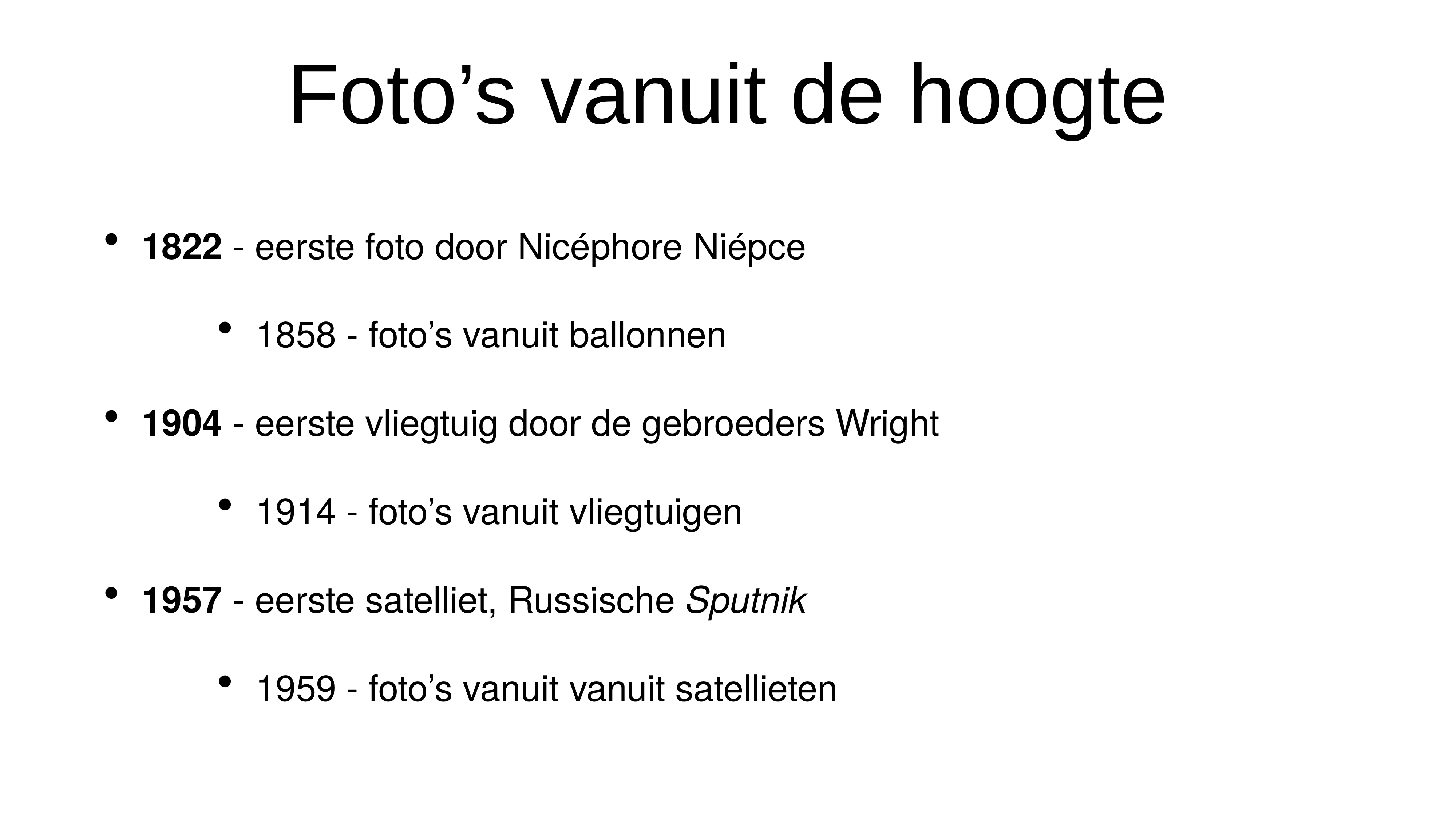

# Foto’s vanuit de hoogte
1822 - eerste foto door Nicéphore Niépce
1858 - foto’s vanuit ballonnen
1904 - eerste vliegtuig door de gebroeders Wright
1914 - foto’s vanuit vliegtuigen
1957 - eerste satelliet, Russische Sputnik
1959 - foto’s vanuit vanuit satellieten